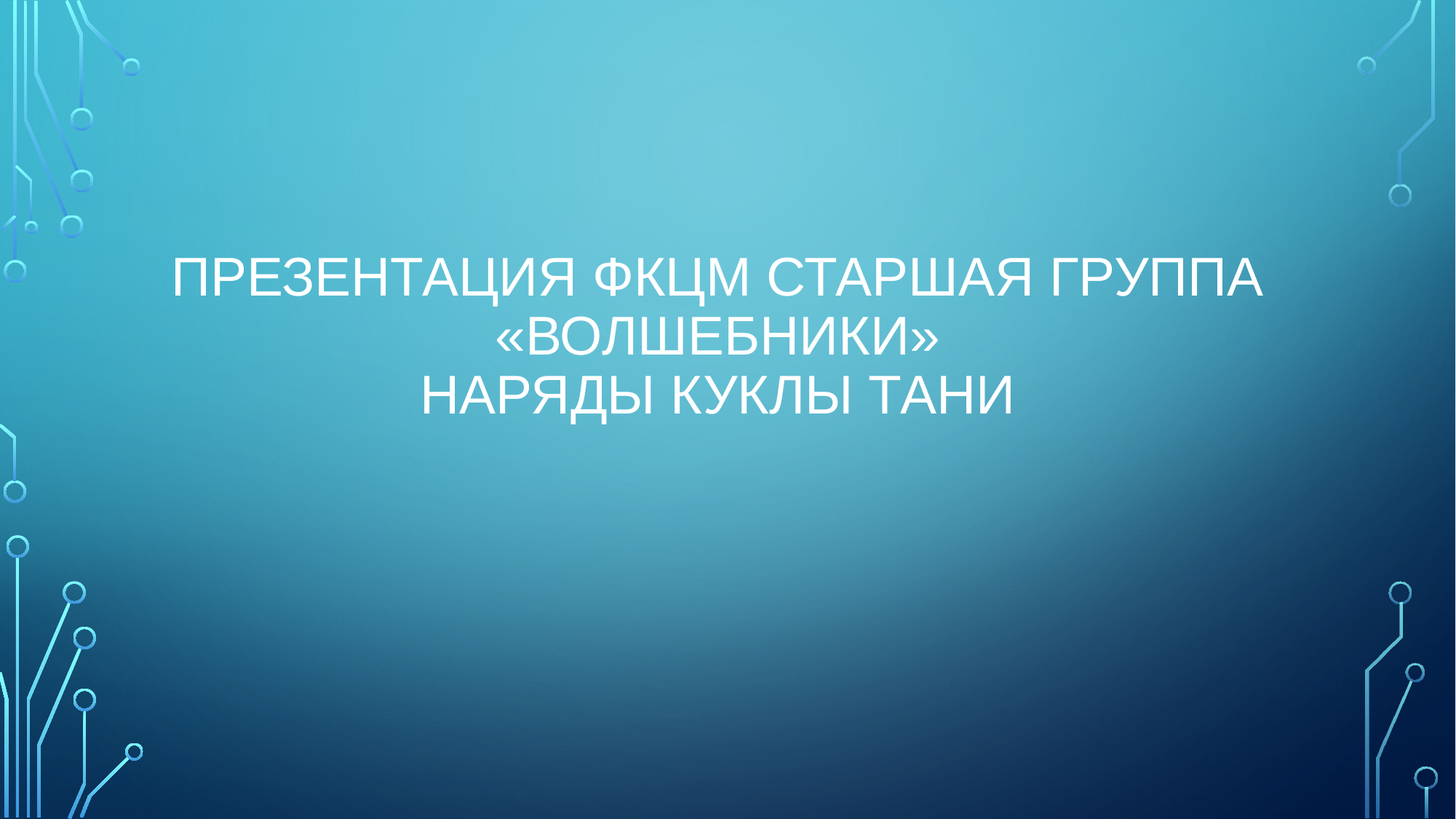

# Презентация ФКЦМ старшая группа «Волшебники» Наряды куклы Тани